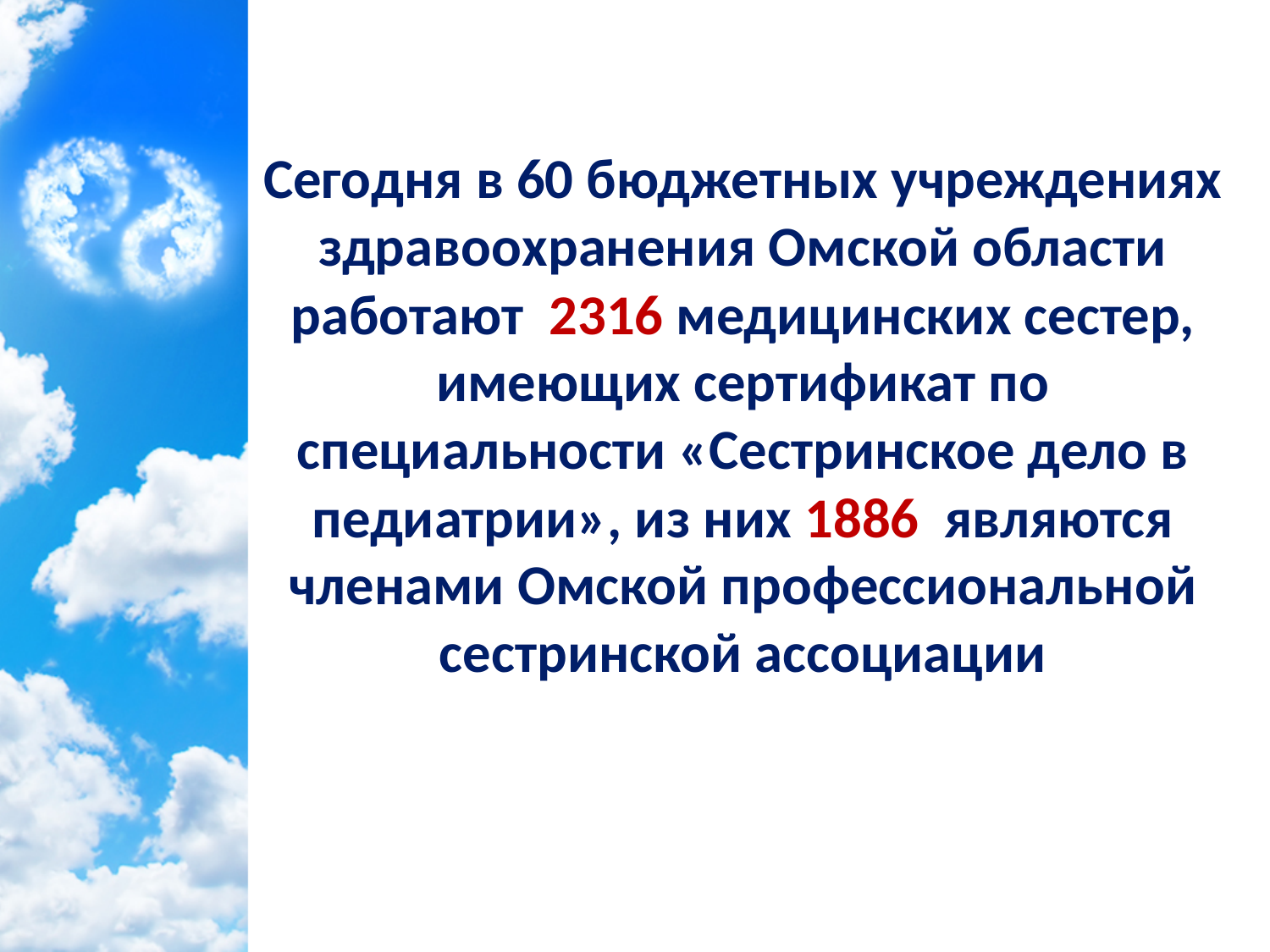

Сегодня в 60 бюджетных учреждениях здравоохранения Омской области работают  2316 медицинских сестер, имеющих сертификат по специальности «Сестринское дело в педиатрии», из них 1886  являются членами Омской профессиональной сестринской ассоциации